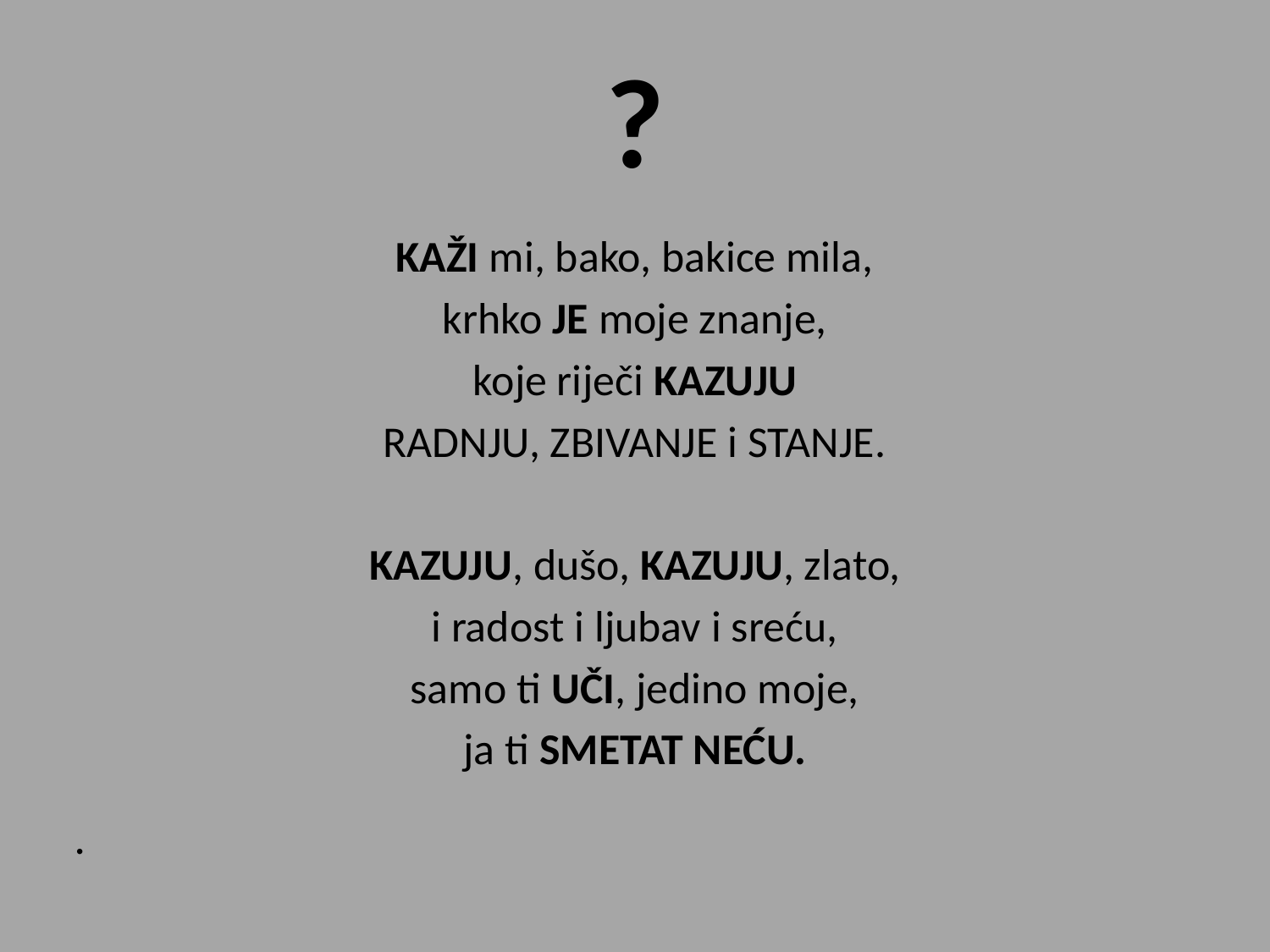

# ?
KAŽI mi, bako, bakice mila,
krhko JE moje znanje,
koje riječi KAZUJU
RADNJU, ZBIVANJE i STANJE.

KAZUJU, dušo, KAZUJU, zlato,
i radost i ljubav i sreću,
samo ti UČI, jedino moje,
ja ti SMETAT NEĆU.